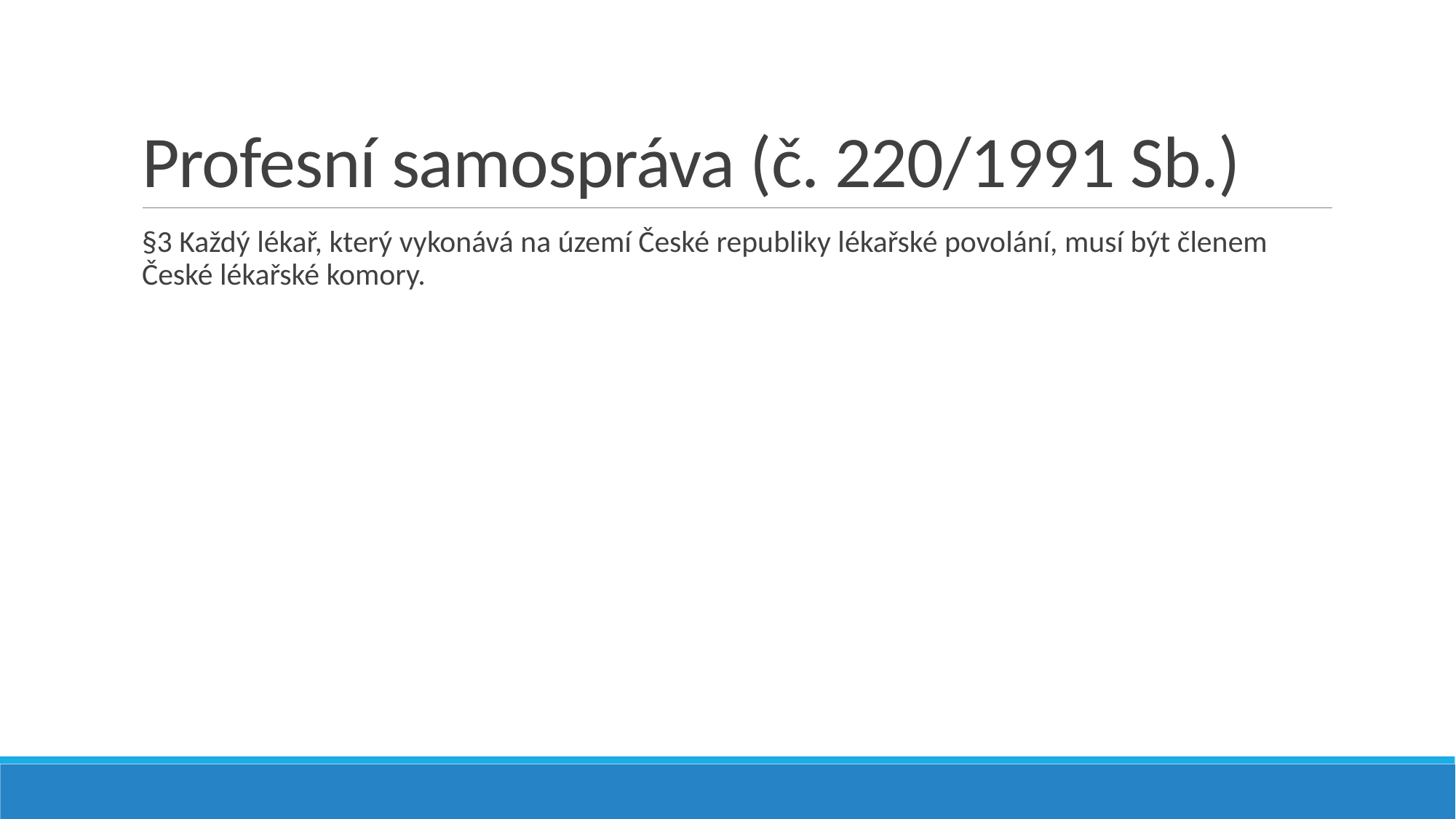

# Profesní samospráva (č. 220/1991 Sb.)
§3 Každý lékař, který vykonává na území České republiky lékařské povolání, musí být členem České lékařské komory.